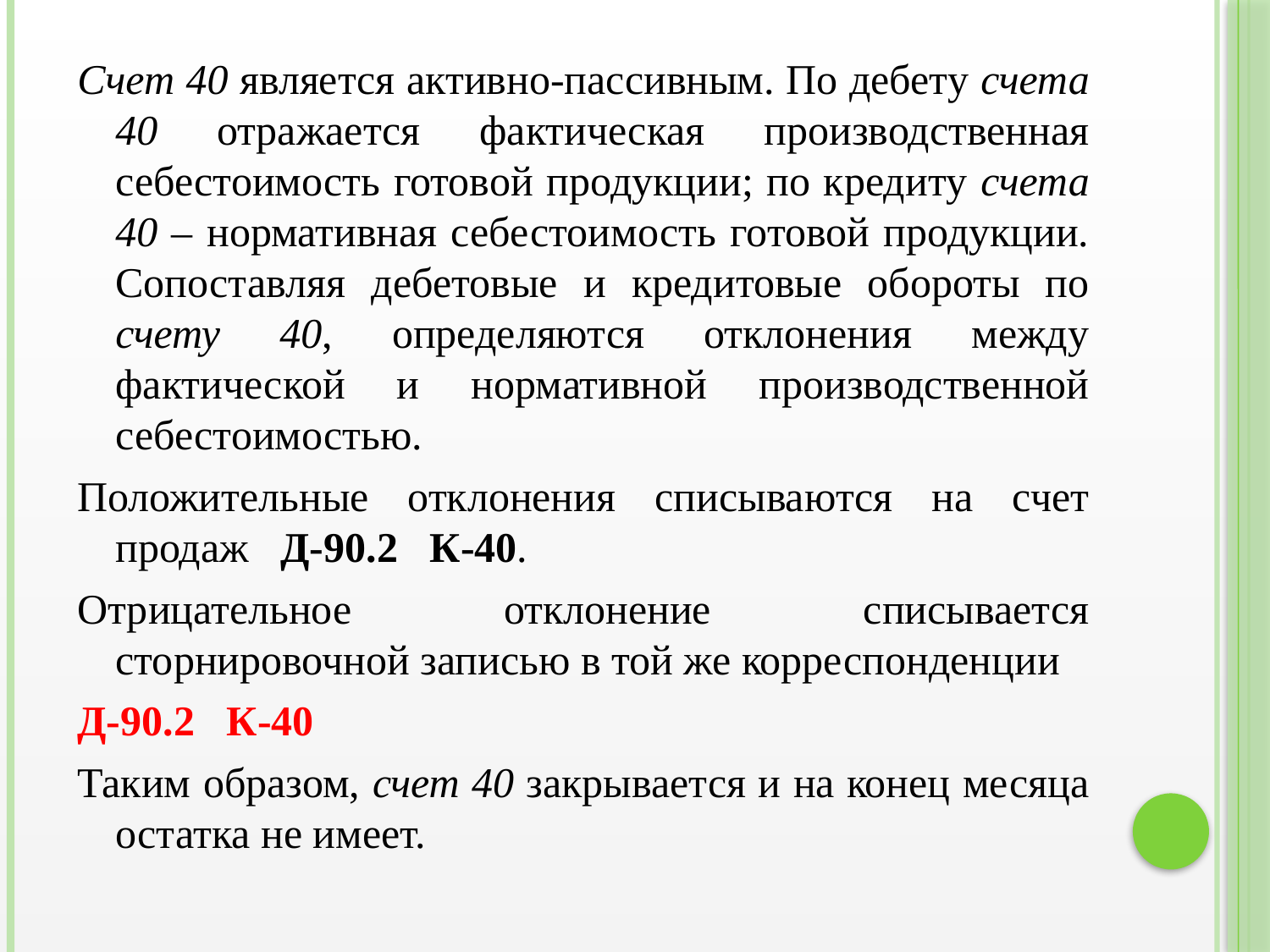

Счет 40 является активно-пассивным. По дебету счета 40 отражается фактическая производственная себестоимость готовой продукции; по кредиту счета 40 – нормативная себестоимость готовой продукции. Сопоставляя дебетовые и кредитовые обороты по счету 40, определяются отклонения между фактической и нормативной производственной себестоимостью.
Положительные отклонения списываются на счет продаж   Д-90.2   К-40.
Отрицательное отклонение списывается сторнировочной записью в той же корреспонденции
Д-90.2   К-40
Таким образом, счет 40 закрывается и на конец месяца остатка не имеет.